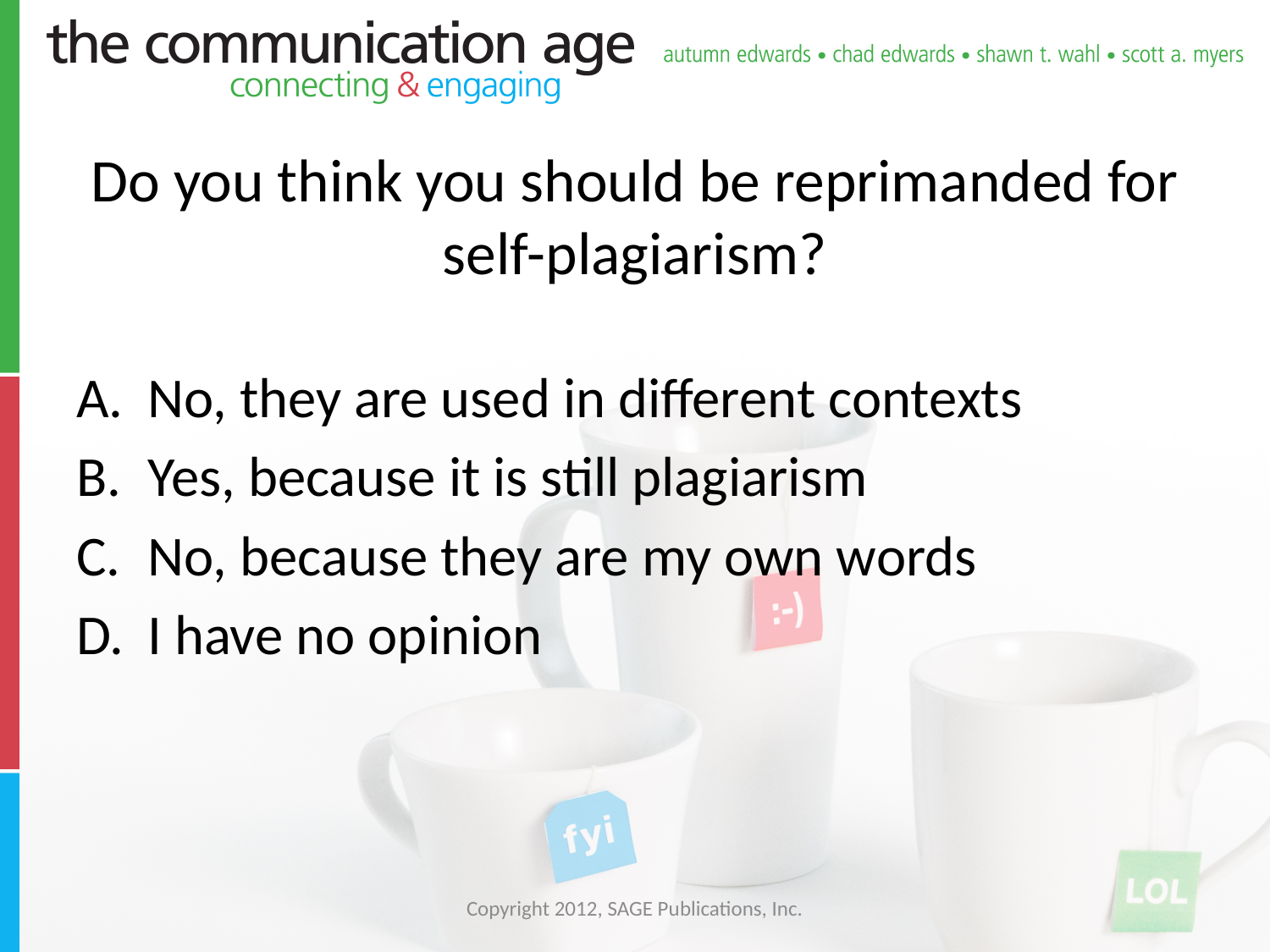

# Do you think you should be reprimanded for self-plagiarism?
No, they are used in different contexts
Yes, because it is still plagiarism
No, because they are my own words
I have no opinion
Copyright 2012, SAGE Publications, Inc.